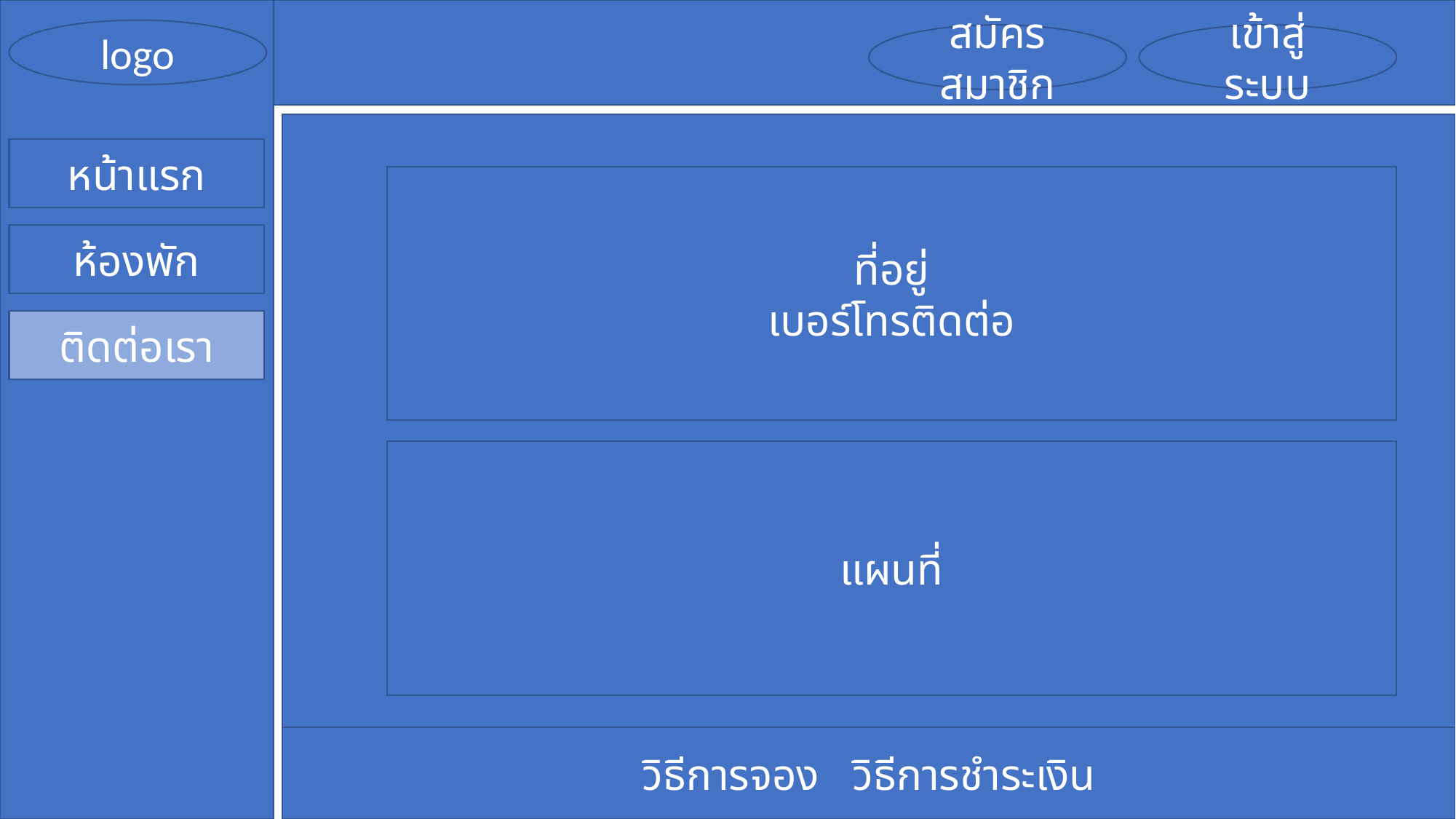

logo
สมัครสมาชิก
เข้าสู่ระบบ

หน้าแรก
ที่อยู่
เบอร์โทรติดต่อ
ห้องพัก
ติดต่อเรา
แผนที่

วิธีการจอง   วิธีการชำระเงิน